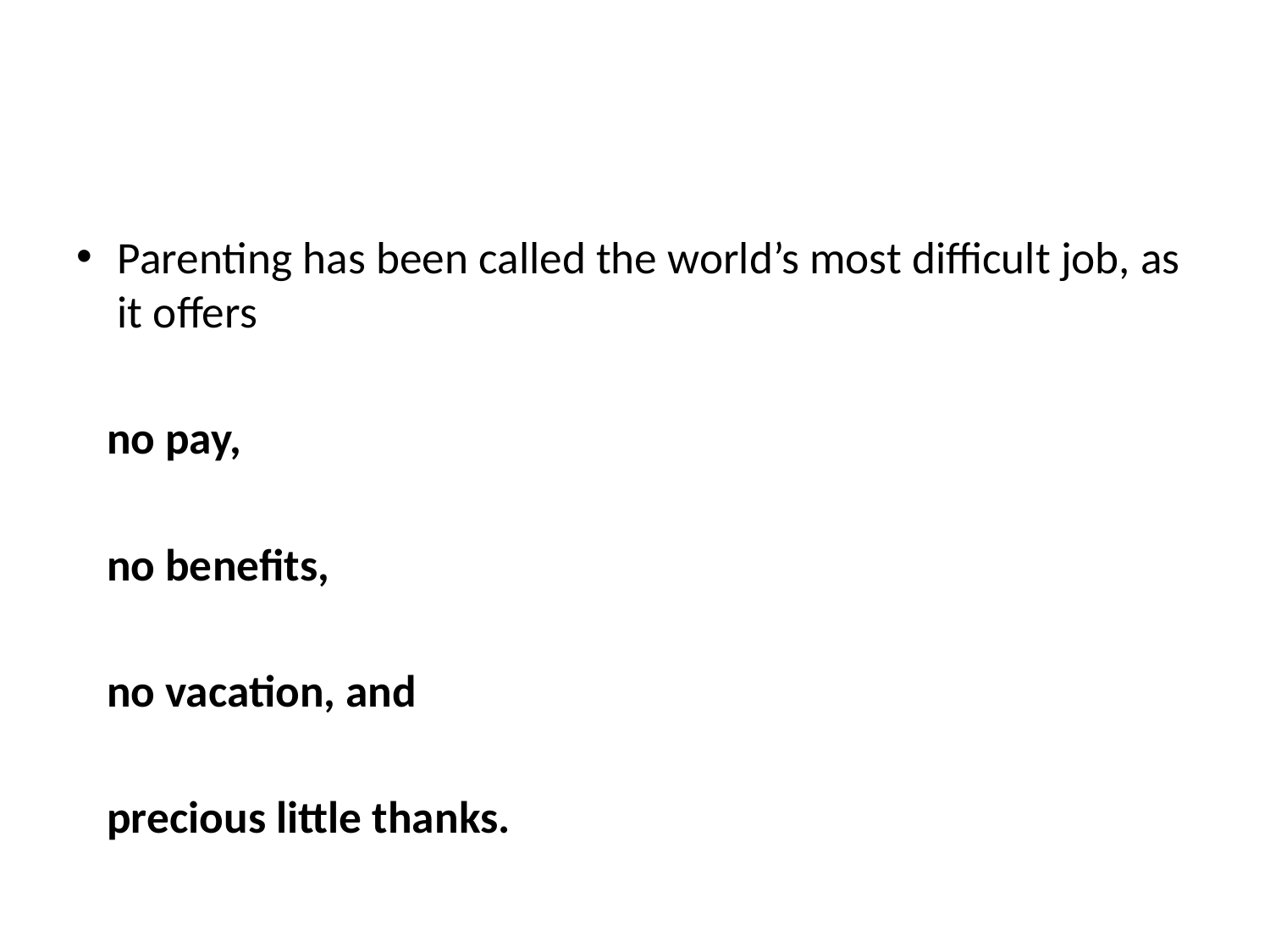

#
Parenting has been called the world’s most difficult job, as it offers

   no pay,

   no benefits,

   no vacation, and

   precious little thanks.